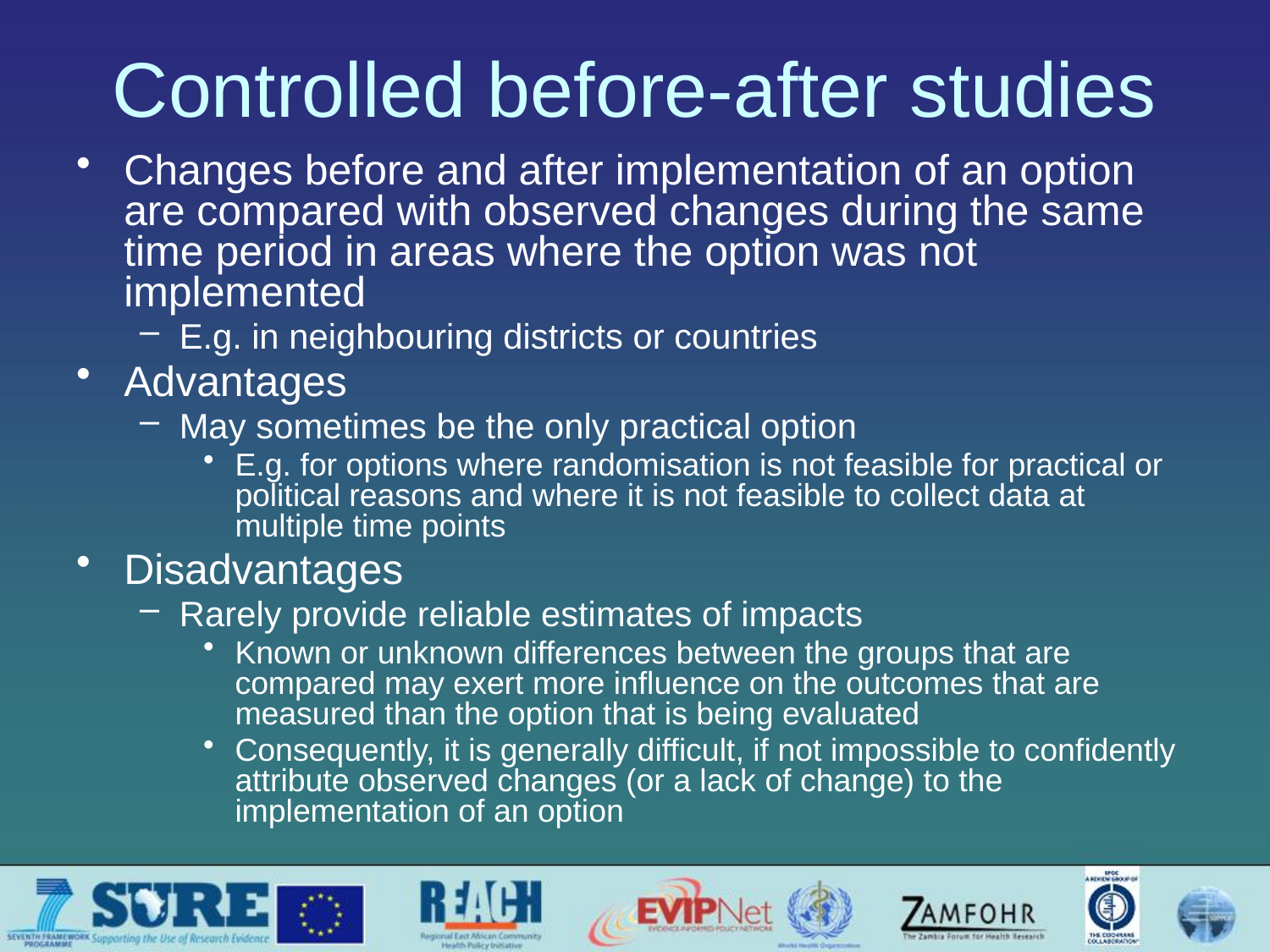

# Controlled before-after studies
Changes before and after implementation of an option are compared with observed changes during the same time period in areas where the option was not implemented
E.g. in neighbouring districts or countries
Advantages
May sometimes be the only practical option
E.g. for options where randomisation is not feasible for practical or political reasons and where it is not feasible to collect data at multiple time points
Disadvantages
Rarely provide reliable estimates of impacts
Known or unknown differences between the groups that are compared may exert more influence on the outcomes that are measured than the option that is being evaluated
Consequently, it is generally difficult, if not impossible to confidently attribute observed changes (or a lack of change) to the implementation of an option